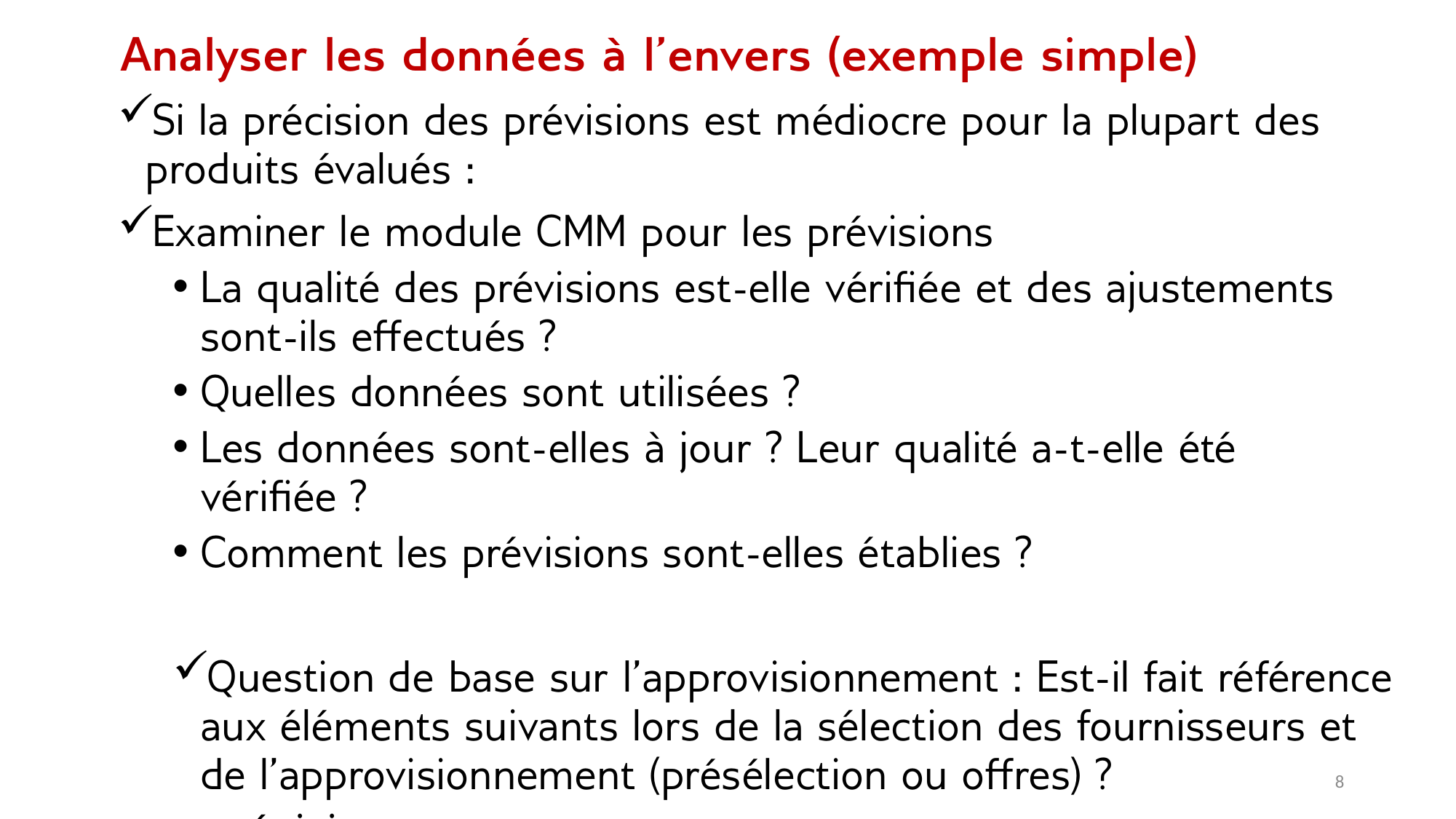

# Analyser les données à l’envers (exemple simple)
Si la précision des prévisions est médiocre pour la plupart des produits évalués :
Examiner le module CMM pour les prévisions
La qualité des prévisions est-elle vérifiée et des ajustements sont-ils effectués ?
Quelles données sont utilisées ?
Les données sont-elles à jour ? Leur qualité a-t-elle été vérifiée ?
Comment les prévisions sont-elles établies ?

Question de base sur l’approvisionnement : Est-il fait référence aux éléments suivants lors de la sélection des fournisseurs et
de l’approvisionnement (présélection ou offres) ?
	…prévisions

8